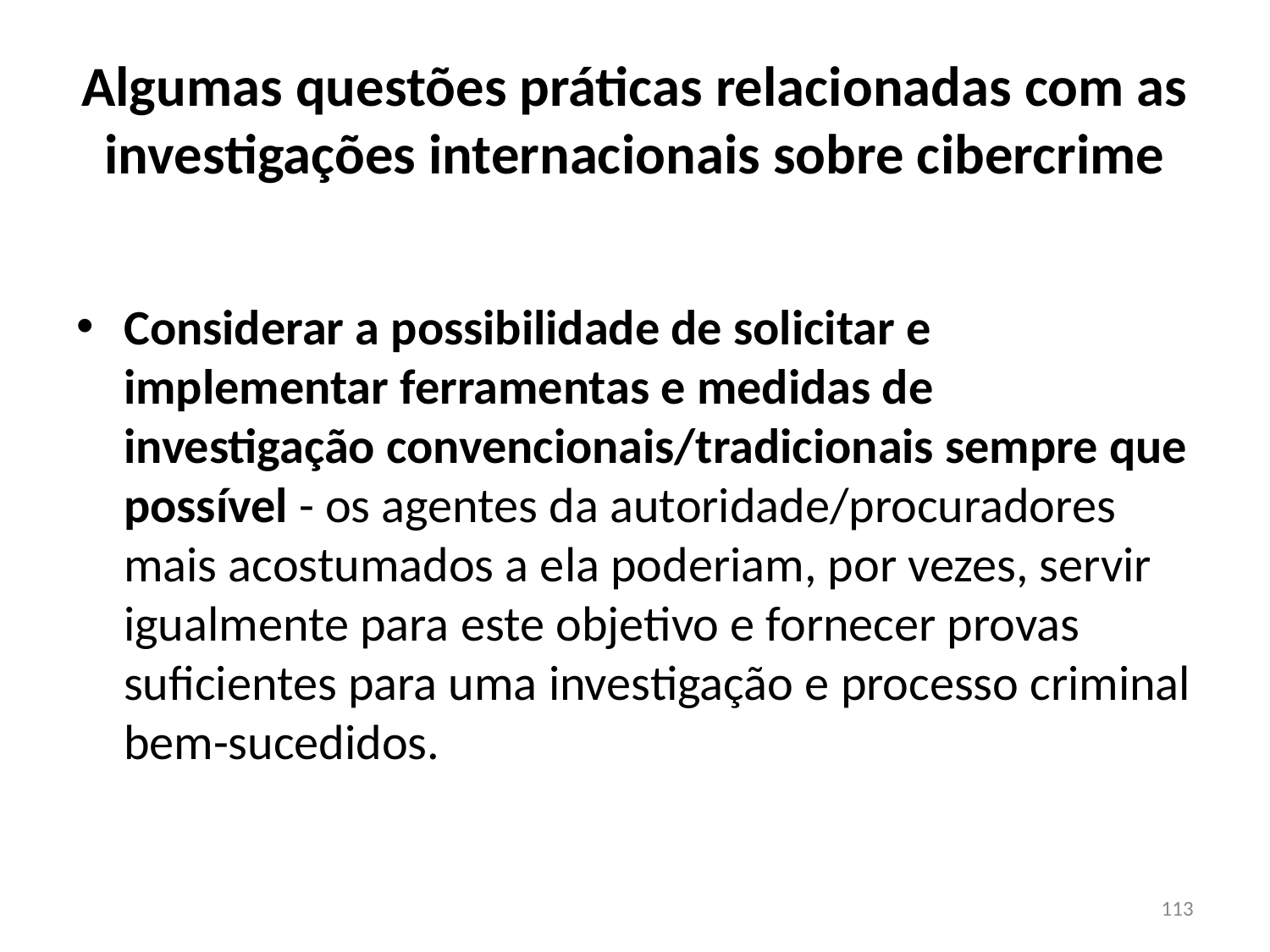

# Algumas questões práticas relacionadas com as investigações internacionais sobre cibercrime
Considerar a possibilidade de solicitar e implementar ferramentas e medidas de investigação convencionais/tradicionais sempre que possível - os agentes da autoridade/procuradores mais acostumados a ela poderiam, por vezes, servir igualmente para este objetivo e fornecer provas suficientes para uma investigação e processo criminal bem-sucedidos.
113